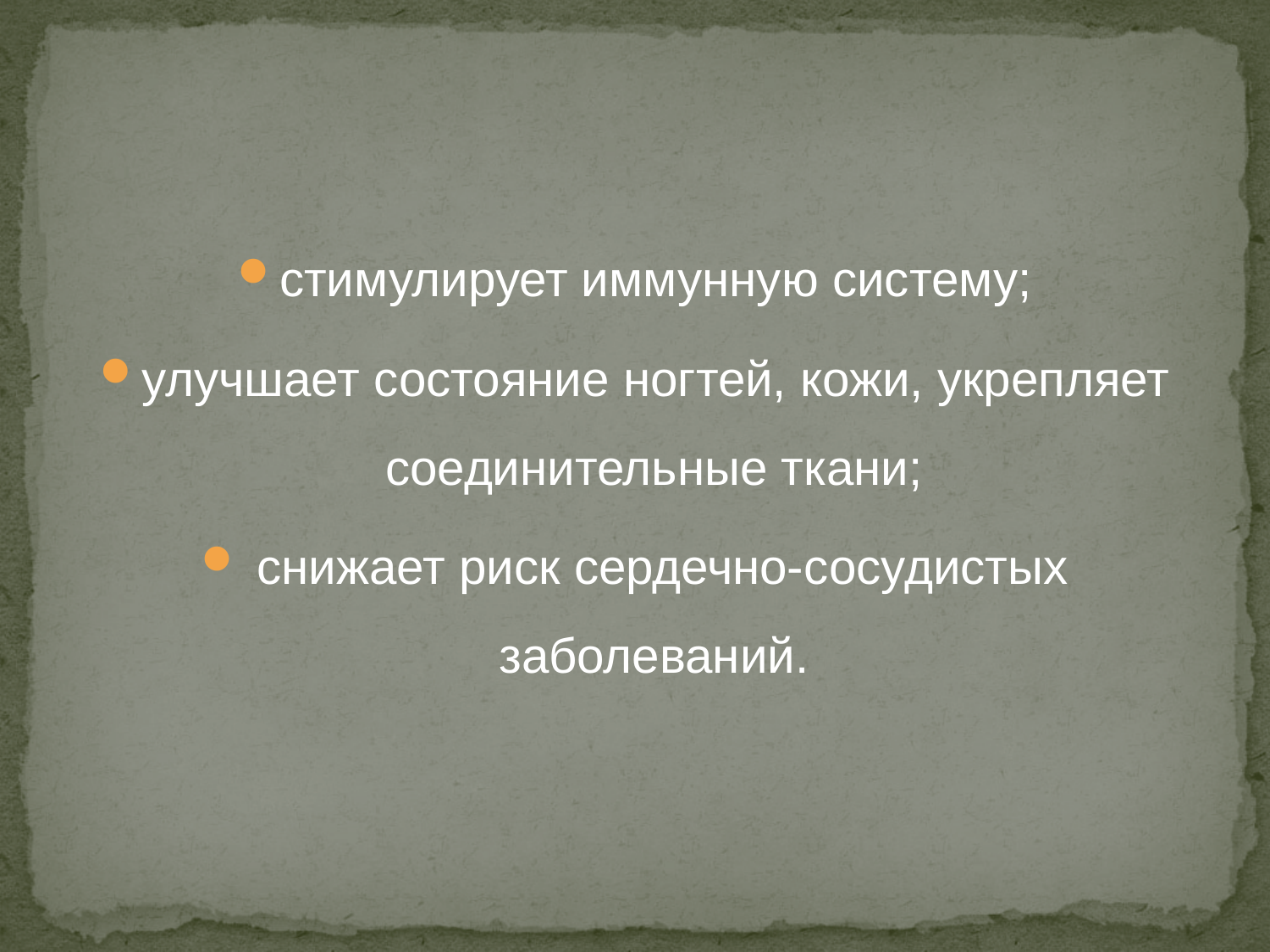

стимулирует иммунную систему;
улучшает состояние ногтей, кожи, укрепляет соединительные ткани;
 снижает риск сердечно-сосудистых заболеваний.